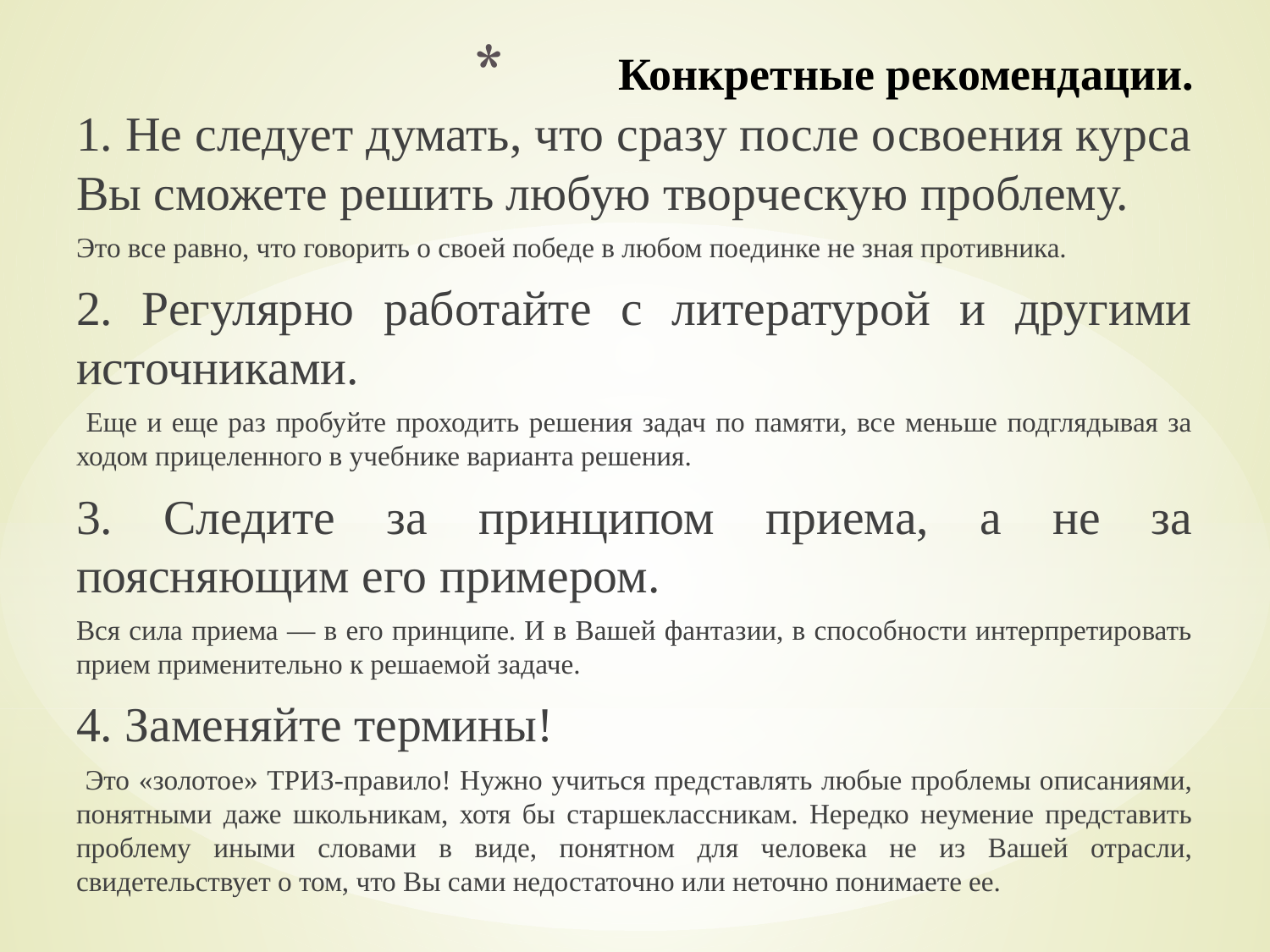

# Конкретные рекомендации.
1. Не следует думать, что сразу после освоения курса Вы сможете решить любую творческую проблему.
Это все равно, что говорить о своей победе в любом поединке не зная противника.
2. Регулярно работайте с литературой и другими источниками.
 Еще и еще раз пробуйте проходить решения задач по памяти, все меньше подглядывая за ходом прицеленного в учебнике варианта решения.
3. Следите за принципом приема, а не за поясняющим его примером.
Вся сила приема — в его принципе. И в Вашей фантазии, в способности интерпретировать прием применительно к решаемой задаче.
4. Заменяйте термины!
 Это «золотое» ТРИЗ-правило! Нужно учиться представлять любые проблемы описаниями, понятными даже школьникам, хотя бы старшеклассникам. Нередко неумение представить проблему иными словами в виде, понятном для человека не из Вашей отрасли, свидетельствует о том, что Вы сами недостаточно или неточно понимаете ее.